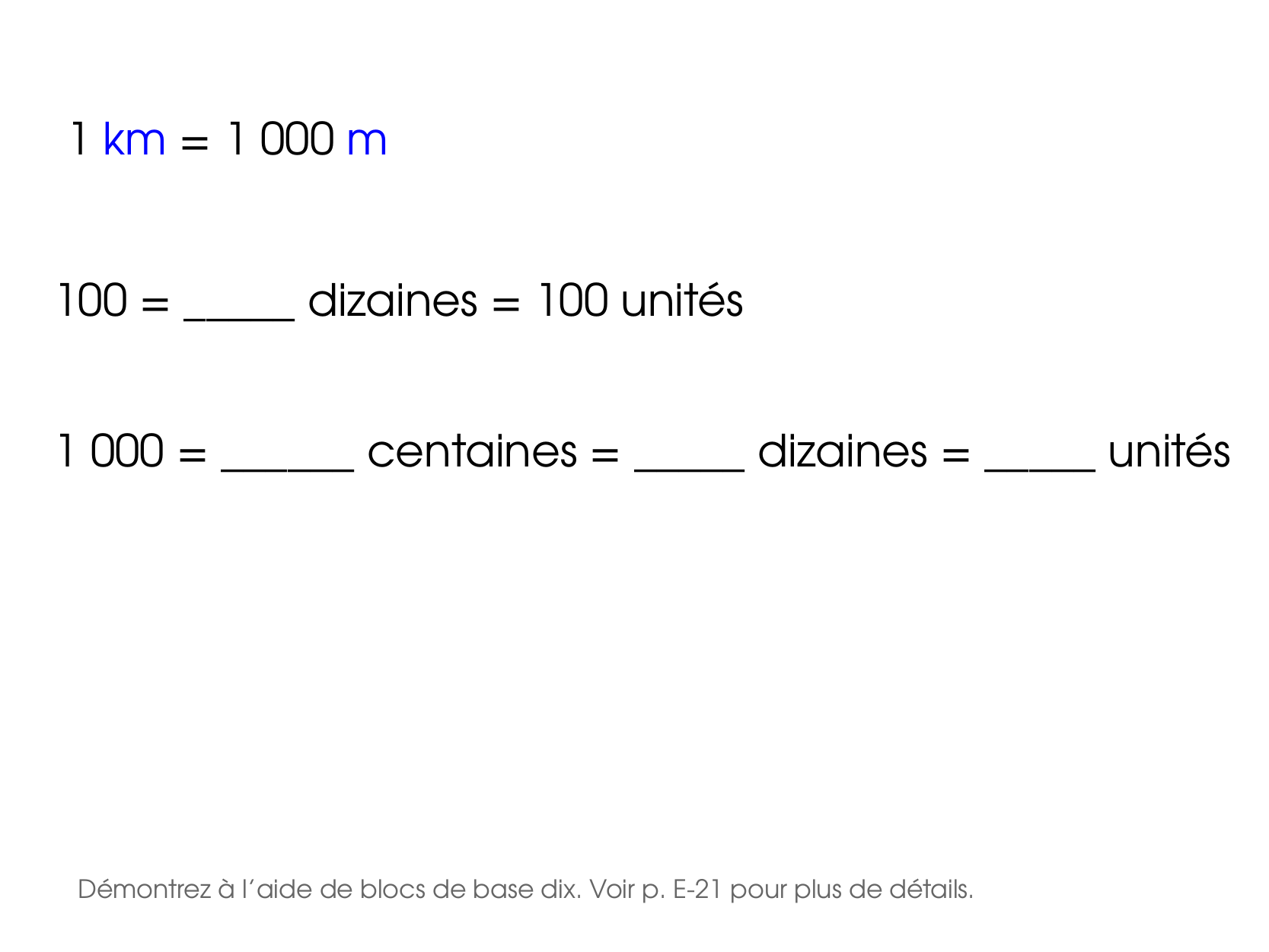

1 km = 1 000 m
100 = _____ dizaines = 100 unités
1 000 = ______ centaines = _____ dizaines = _____ unités
Démontrez à l’aide de blocs de base dix. Voir p. E-21 pour plus de détails.